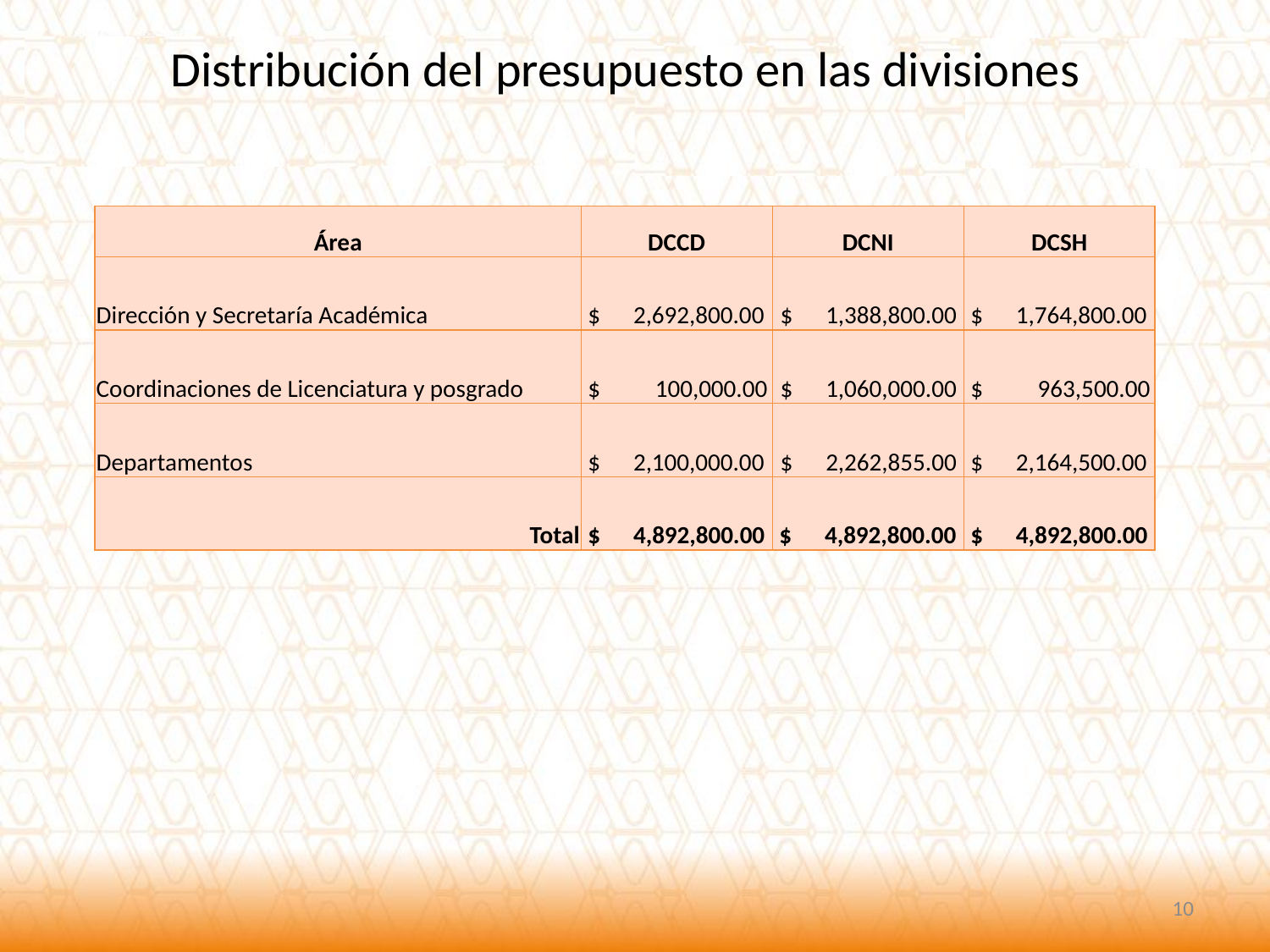

Distribución del presupuesto en las divisiones
| Área | DCCD | DCNI | DCSH |
| --- | --- | --- | --- |
| Dirección y Secretaría Académica | $ 2,692,800.00 | $ 1,388,800.00 | $ 1,764,800.00 |
| Coordinaciones de Licenciatura y posgrado | $ 100,000.00 | $ 1,060,000.00 | $ 963,500.00 |
| Departamentos | $ 2,100,000.00 | $ 2,262,855.00 | $ 2,164,500.00 |
| Total | $ 4,892,800.00 | $ 4,892,800.00 | $ 4,892,800.00 |
10